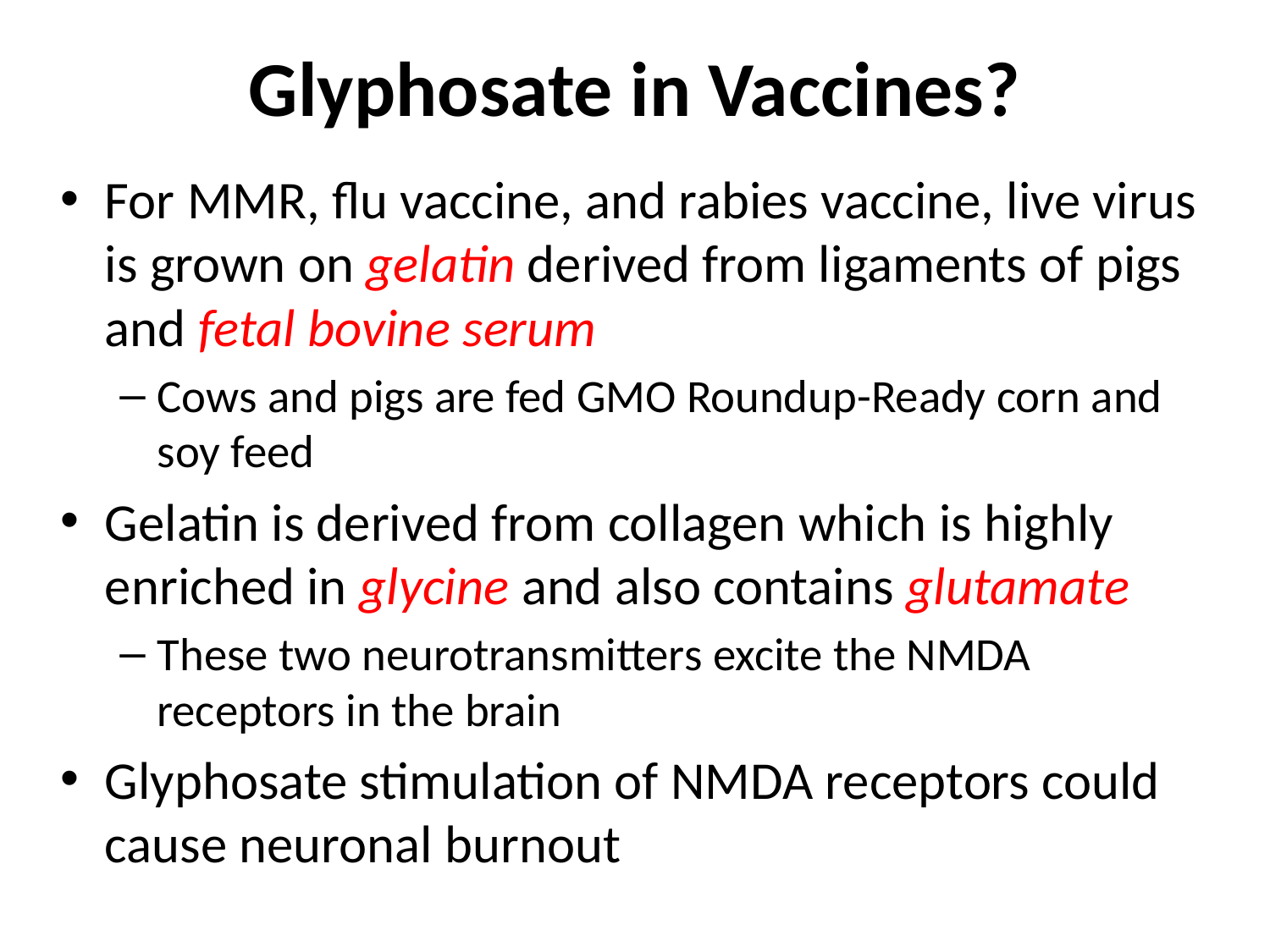

# Glyphosate in Vaccines?
For MMR, flu vaccine, and rabies vaccine, live virus is grown on gelatin derived from ligaments of pigs and fetal bovine serum
Cows and pigs are fed GMO Roundup-Ready corn and soy feed
Gelatin is derived from collagen which is highly enriched in glycine and also contains glutamate
These two neurotransmitters excite the NMDA  receptors in the brain
Glyphosate stimulation of NMDA receptors could cause neuronal burnout